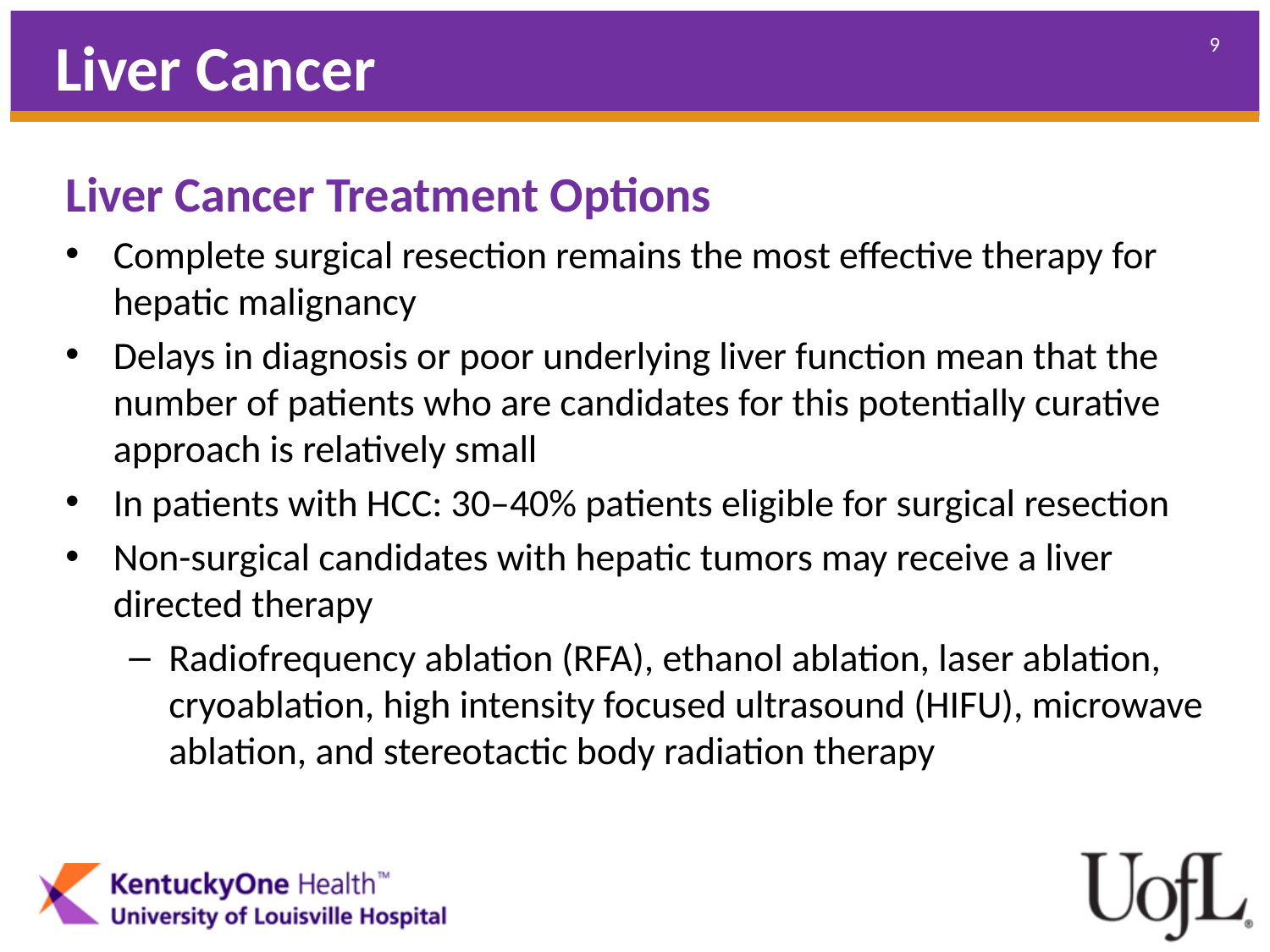

Liver Cancer
Liver Cancer Treatment Options
Complete surgical resection remains the most effective therapy for hepatic malignancy
Delays in diagnosis or poor underlying liver function mean that the number of patients who are candidates for this potentially curative approach is relatively small
In patients with HCC: 30–40% patients eligible for surgical resection
Non-surgical candidates with hepatic tumors may receive a liver directed therapy
Radiofrequency ablation (RFA), ethanol ablation, laser ablation, cryoablation, high intensity focused ultrasound (HIFU), microwave ablation, and stereotactic body radiation therapy